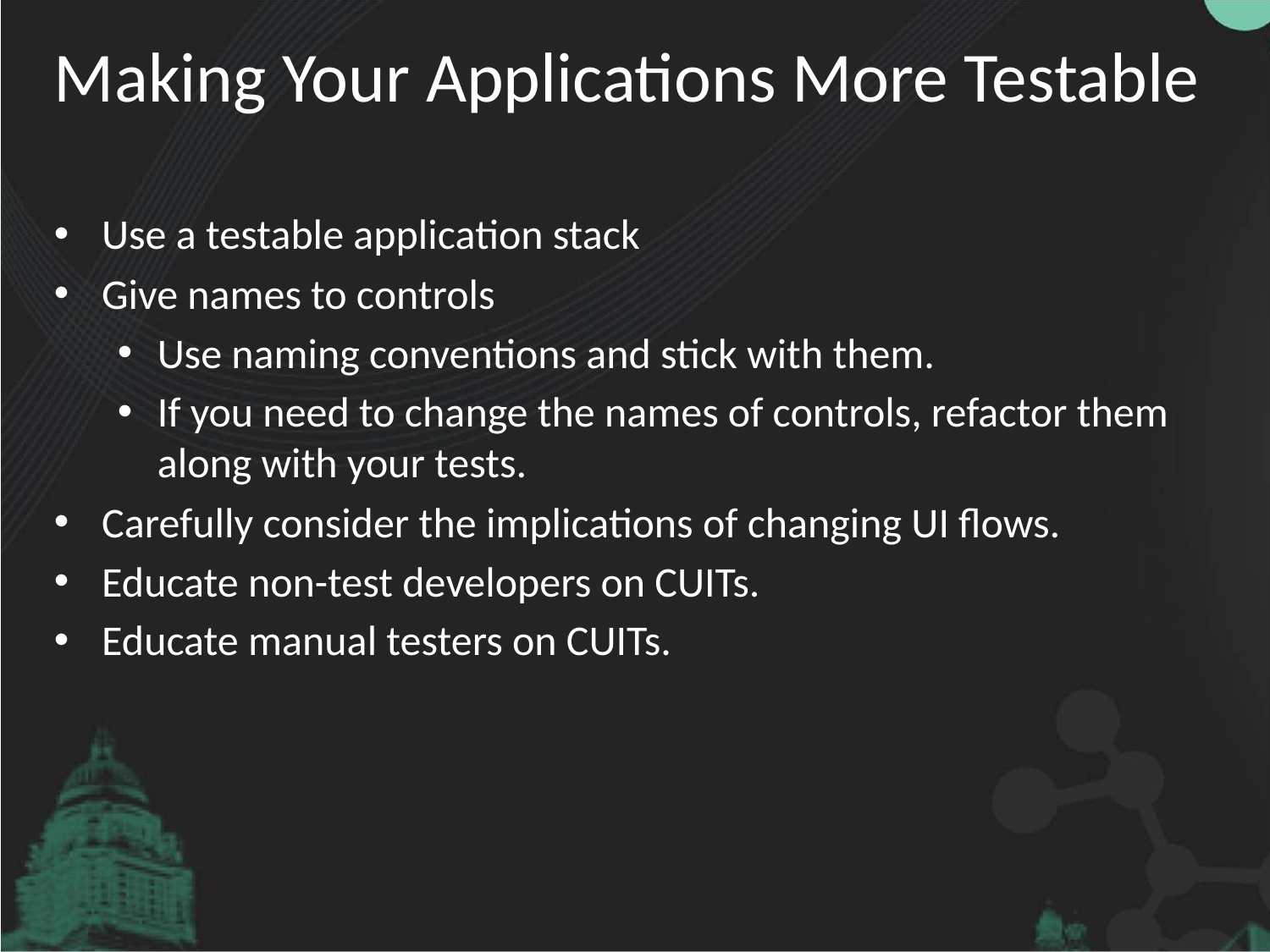

# Making Your Applications More Testable
Use a testable application stack
Give names to controls
Use naming conventions and stick with them.
If you need to change the names of controls, refactor them along with your tests.
Carefully consider the implications of changing UI flows.
Educate non-test developers on CUITs.
Educate manual testers on CUITs.